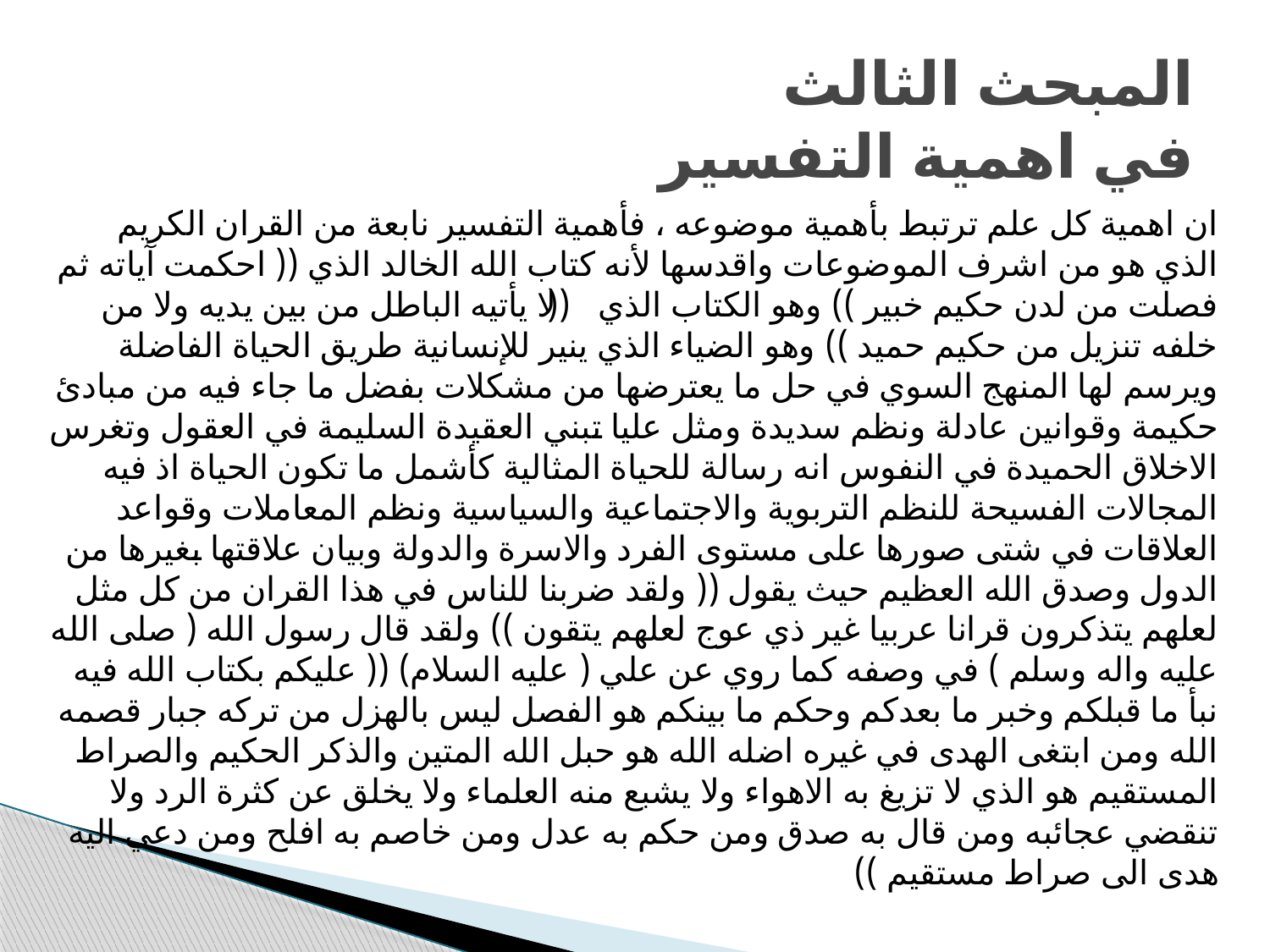

# المبحث الثالث في اهمية التفسير
ان اهمية كل علم ترتبط بأهمية موضوعه ، فأهمية التفسير نابعة من القران الكريم الذي هو من اشرف الموضوعات واقدسها لأنه كتاب الله الخالد الذي (( احكمت آياته ثم فصلت من لدن حكيم خبير )) وهو الكتاب الذي (( لا يأتيه الباطل من بين يديه ولا من خلفه تنزيل من حكيم حميد )) وهو الضياء الذي ينير للإنسانية طريق الحياة الفاضلة ويرسم لها المنهج السوي في حل ما يعترضها من مشكلات بفضل ما جاء فيه من مبادئ حكيمة وقوانين عادلة ونظم سديدة ومثل عليا تبني العقيدة السليمة في العقول وتغرس الاخلاق الحميدة في النفوس انه رسالة للحياة المثالية كأشمل ما تكون الحياة اذ فيه المجالات الفسيحة للنظم التربوية والاجتماعية والسياسية ونظم المعاملات وقواعد العلاقات في شتى صورها على مستوى الفرد والاسرة والدولة وبيان علاقتها بغيرها من الدول وصدق الله العظيم حيث يقول (( ولقد ضربنا للناس في هذا القران من كل مثل لعلهم يتذكرون قرانا عربيا غير ذي عوج لعلهم يتقون )) ولقد قال رسول الله ( صلى الله عليه واله وسلم ) في وصفه كما روي عن علي ( عليه السلام) (( عليكم بكتاب الله فيه نبأ ما قبلكم وخبر ما بعدكم وحكم ما بينكم هو الفصل ليس بالهزل من تركه جبار قصمه الله ومن ابتغى الهدى في غيره اضله الله هو حبل الله المتين والذكر الحكيم والصراط المستقيم هو الذي لا تزيغ به الاهواء ولا يشبع منه العلماء ولا يخلق عن كثرة الرد ولا تنقضي عجائبه ومن قال به صدق ومن حكم به عدل ومن خاصم به افلح ومن دعي اليه هدى الى صراط مستقيم ))